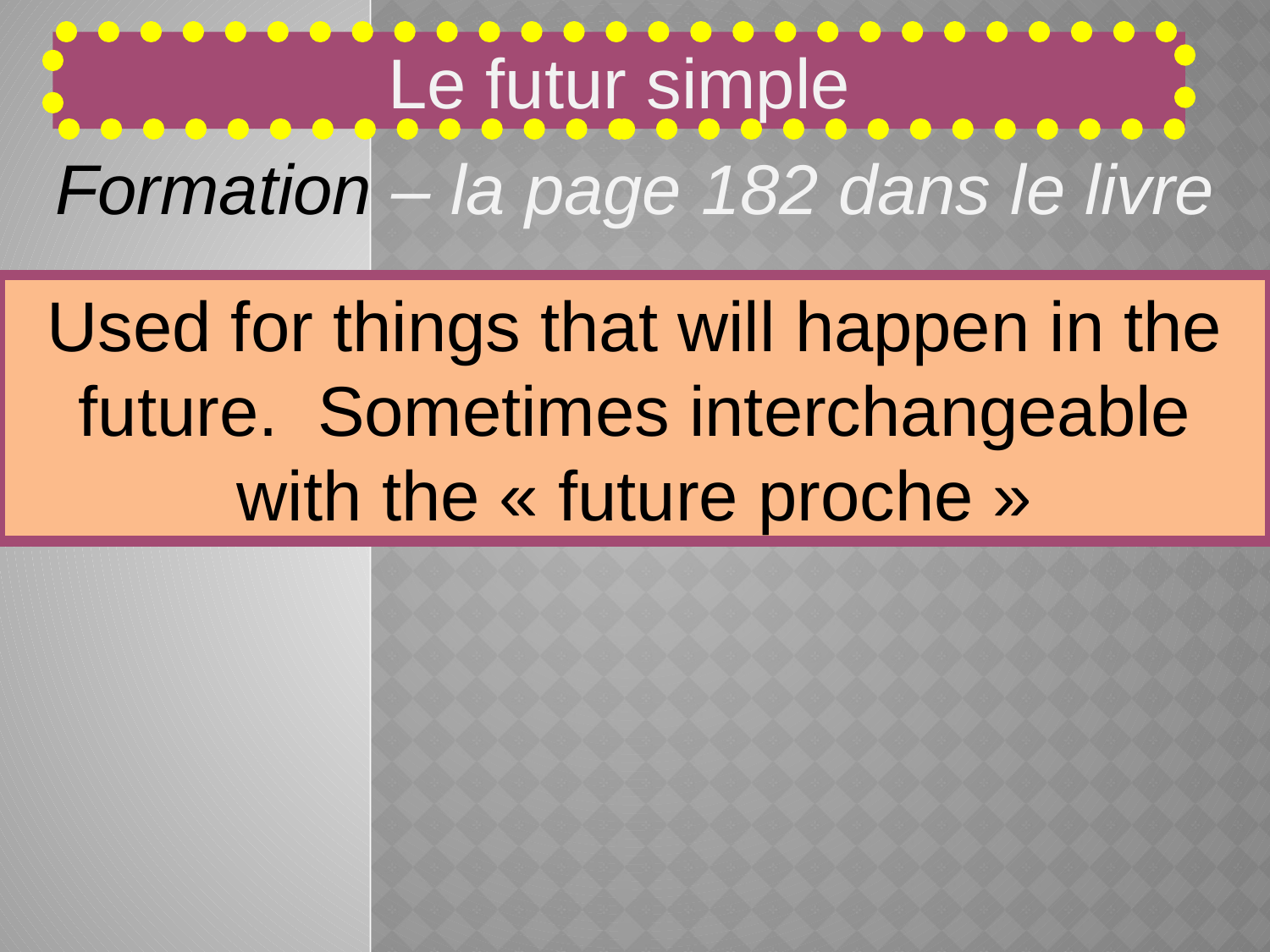

Le futur simple
Formation – la page 182 dans le livre
Used for things that will happen in the future.  Sometimes interchangeable with the « future proche »